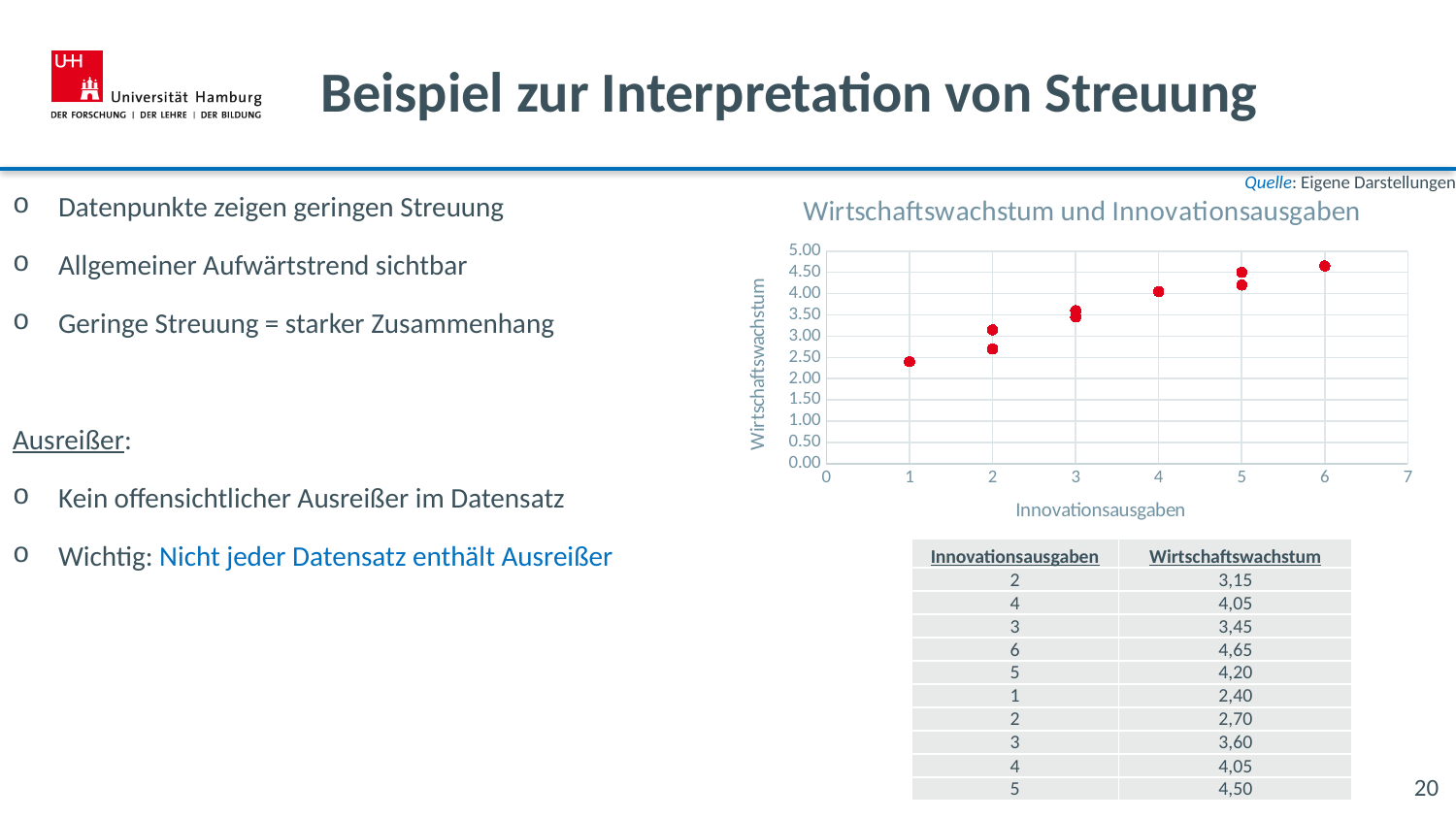

# Beispiel zur Interpretation von Streuung
Quelle: Eigene Darstellungen

### Chart: Wirtschaftswachstum und Innovationsausgaben

| Category | Wirtschaftswachstum |
|---|---|
Datenpunkte zeigen geringen Streuung
Allgemeiner Aufwärtstrend sichtbar
Geringe Streuung = starker Zusammenhang

Ausreißer:
Kein offensichtlicher Ausreißer im Datensatz
Wichtig: Nicht jeder Datensatz enthält Ausreißer
| Innovationsausgaben | Wirtschaftswachstum |
| --- | --- |
| 2 | 3,15 |
| 4 | 4,05 |
| 3 | 3,45 |
| 6 | 4,65 |
| 5 | 4,20 |
| 1 | 2,40 |
| 2 | 2,70 |
| 3 | 3,60 |
| 4 | 4,05 |
| 5 | 4,50 |
20